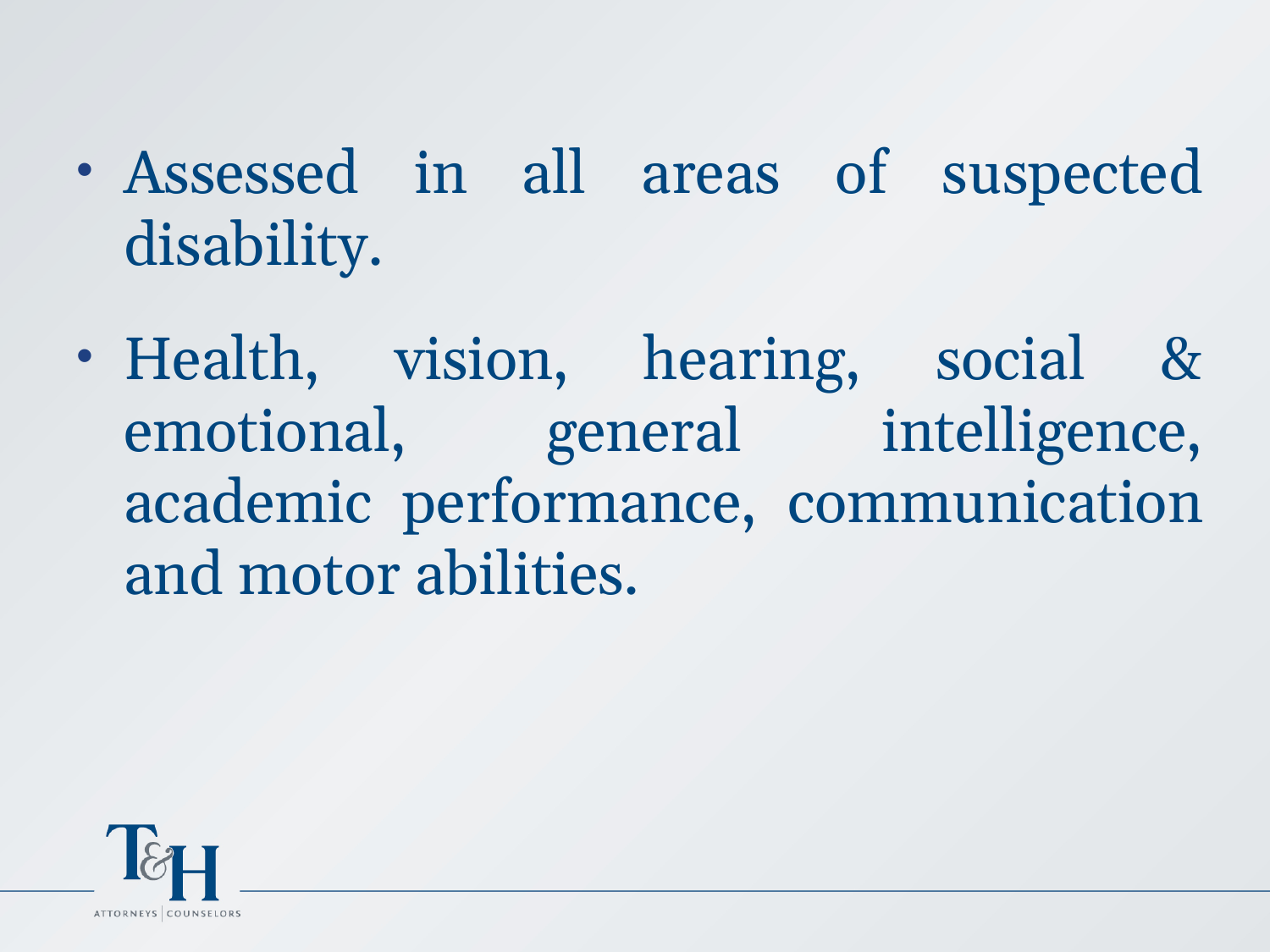

Assessed in all areas of suspected disability.

Health, vision, hearing, social & emotional, general intelligence, academic performance, communication and motor abilities.